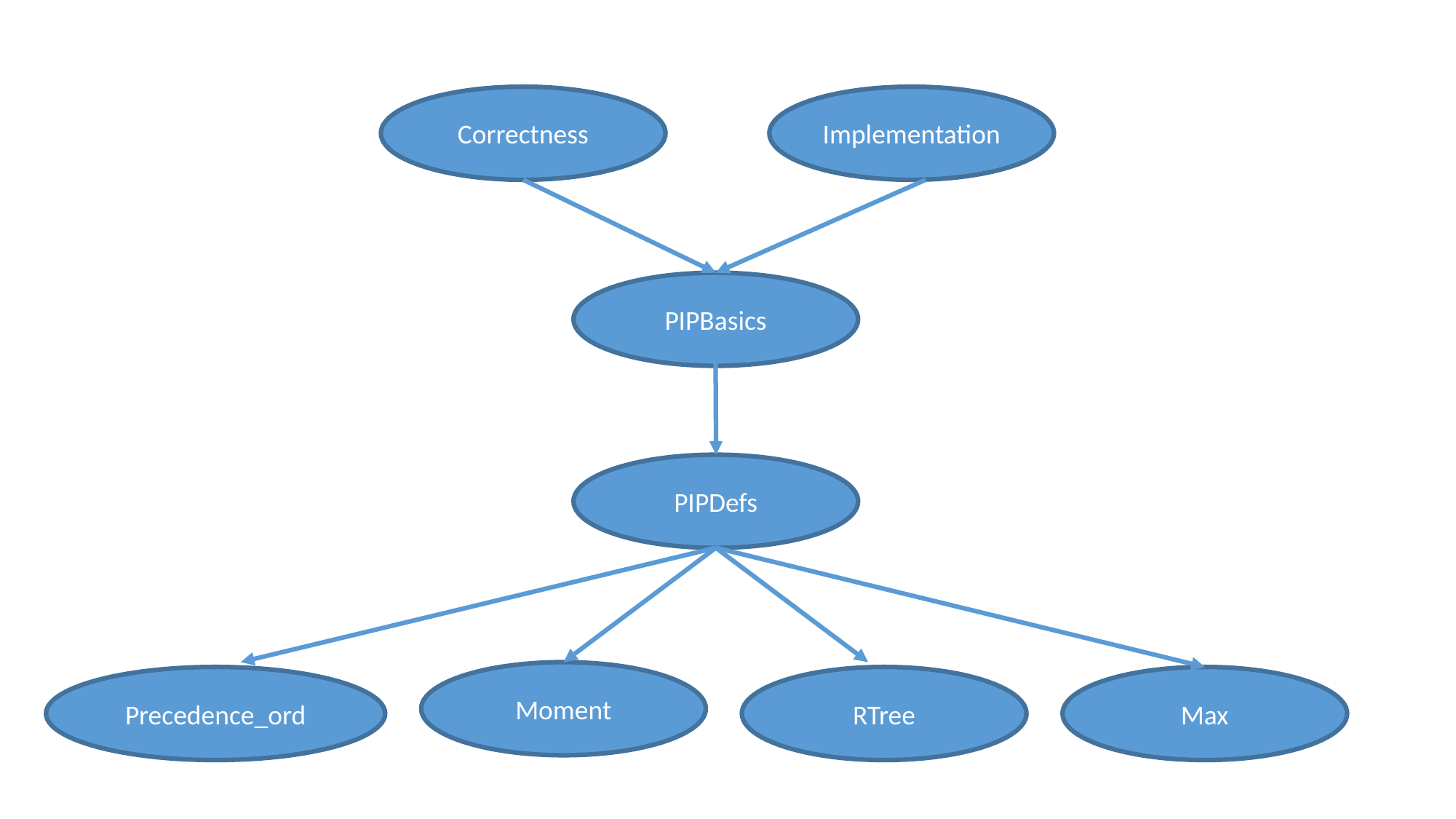

Correctness
Implementation
PIPBasics
PIPDefs
Moment
Precedence_ord
RTree
Max